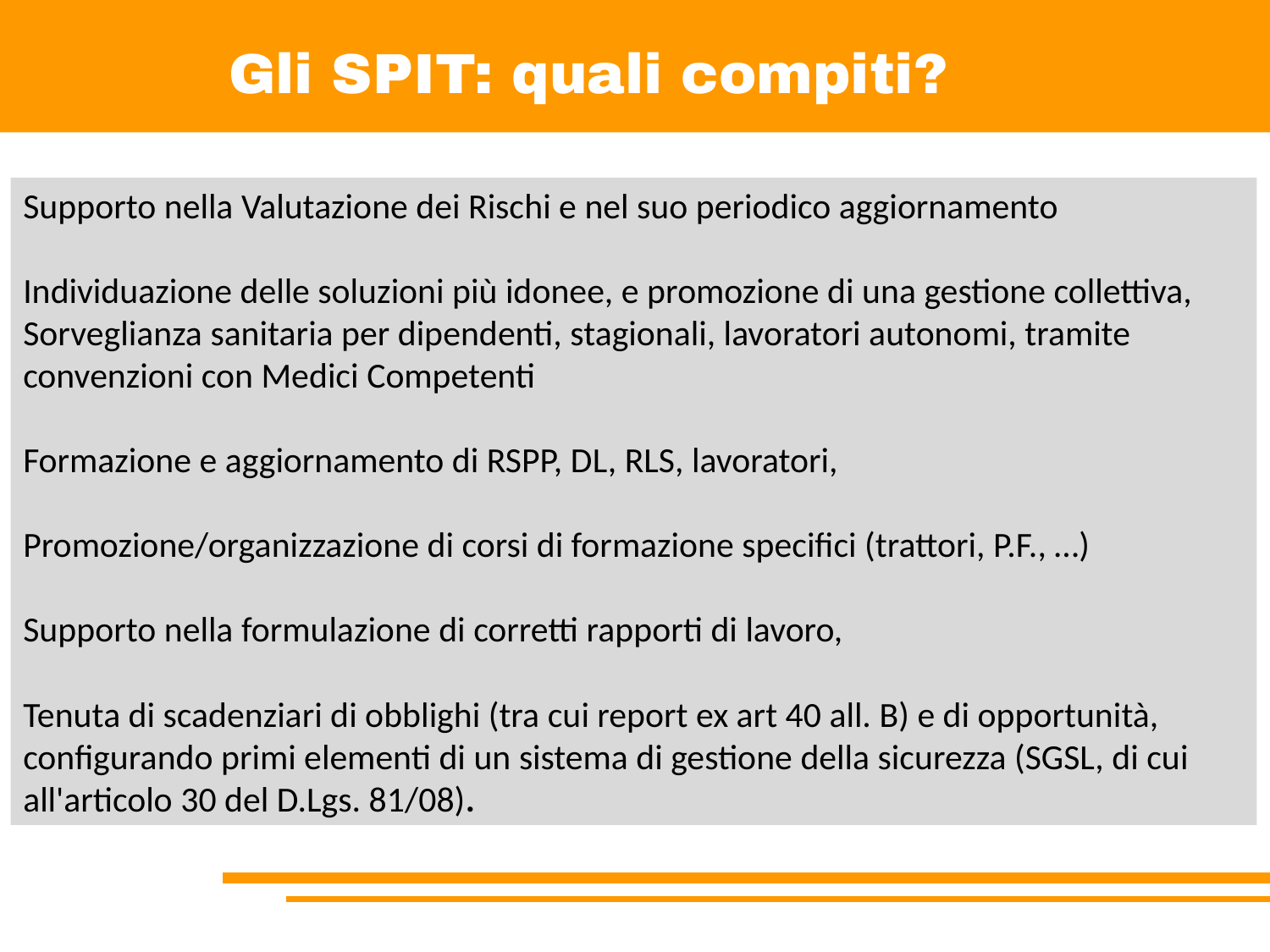

Gli SPIT: quali compiti?
Supporto nella Valutazione dei Rischi e nel suo periodico aggiornamento

Individuazione delle soluzioni più idonee, e promozione di una gestione collettiva,
Sorveglianza sanitaria per dipendenti, stagionali, lavoratori autonomi, tramite convenzioni con Medici Competenti

Formazione e aggiornamento di RSPP, DL, RLS, lavoratori,

Promozione/organizzazione di corsi di formazione specifici (trattori, P.F., …)

Supporto nella formulazione di corretti rapporti di lavoro,

Tenuta di scadenziari di obblighi (tra cui report ex art 40 all. B) e di opportunità, configurando primi elementi di un sistema di gestione della sicurezza (SGSL, di cui all'articolo 30 del D.Lgs. 81/08).